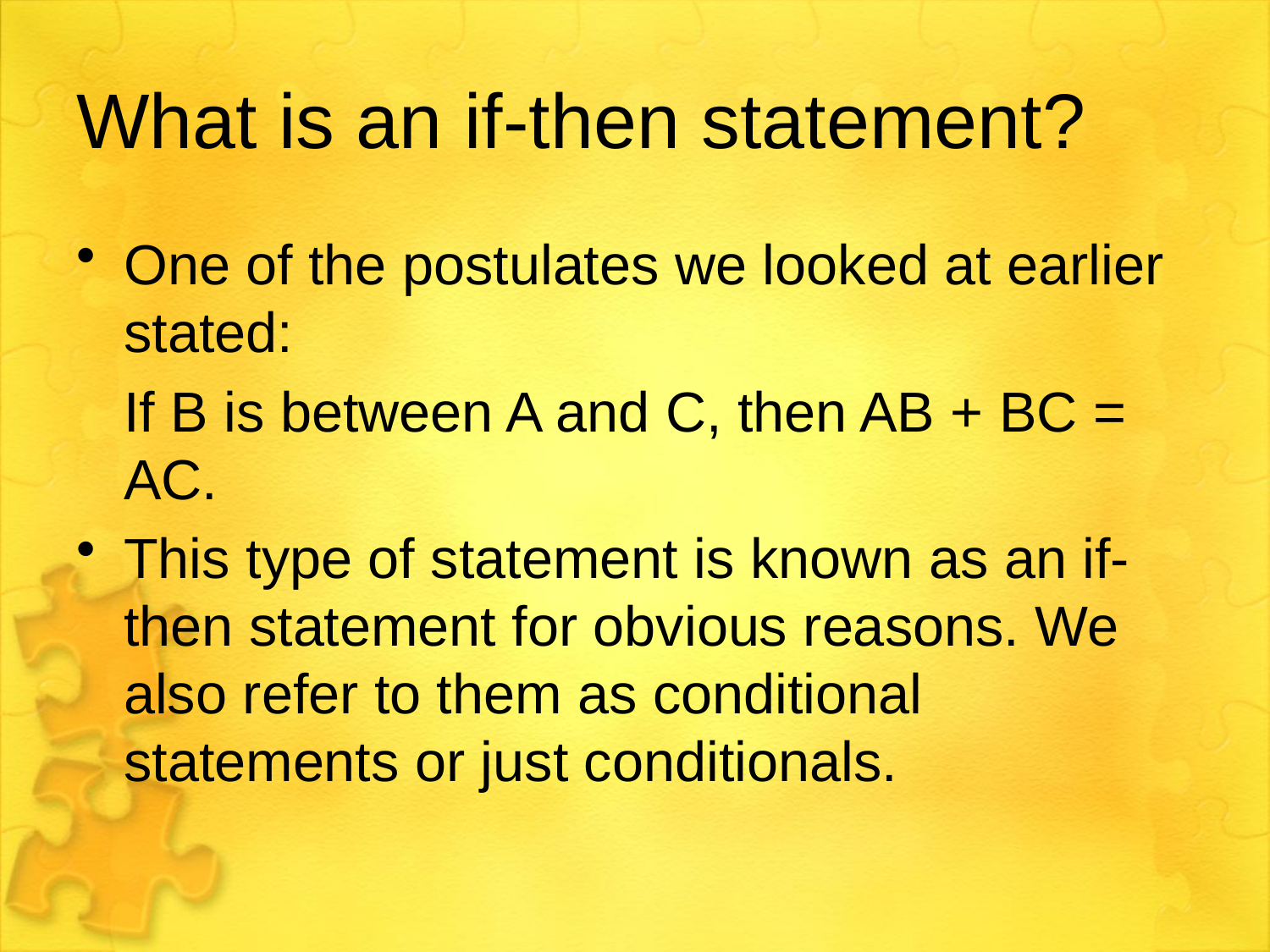

# What is an if-then statement?
One of the postulates we looked at earlier stated:
	If B is between A and C, then AB + BC = AC.
This type of statement is known as an if-then statement for obvious reasons. We also refer to them as conditional statements or just conditionals.